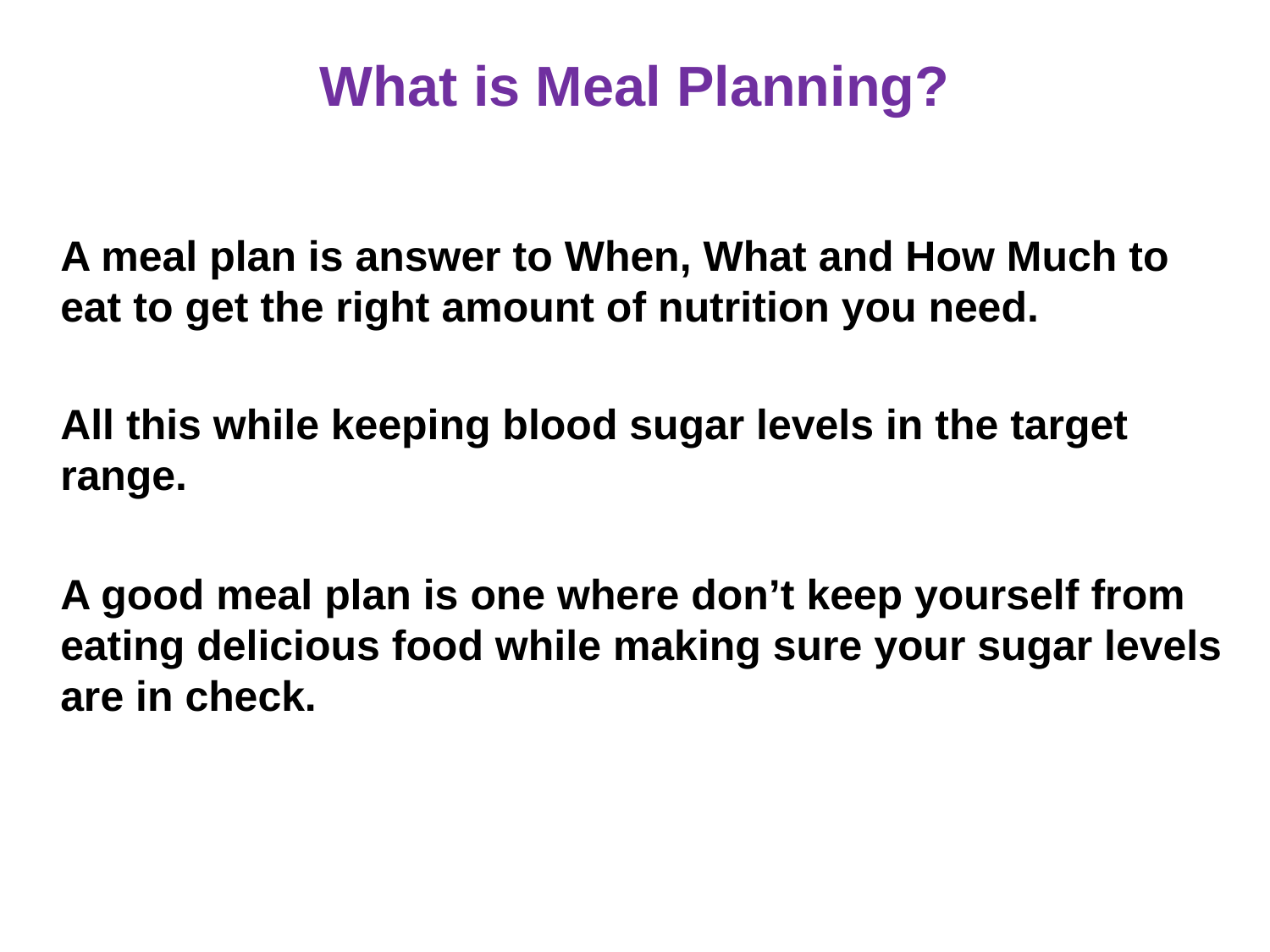

# What is Meal Planning?
	A meal plan is answer to When, What and How Much to eat to get the right amount of nutrition you need.

	All this while keeping blood sugar levels in the target range.

	A good meal plan is one where don’t keep yourself from eating delicious food while making sure your sugar levels are in check.